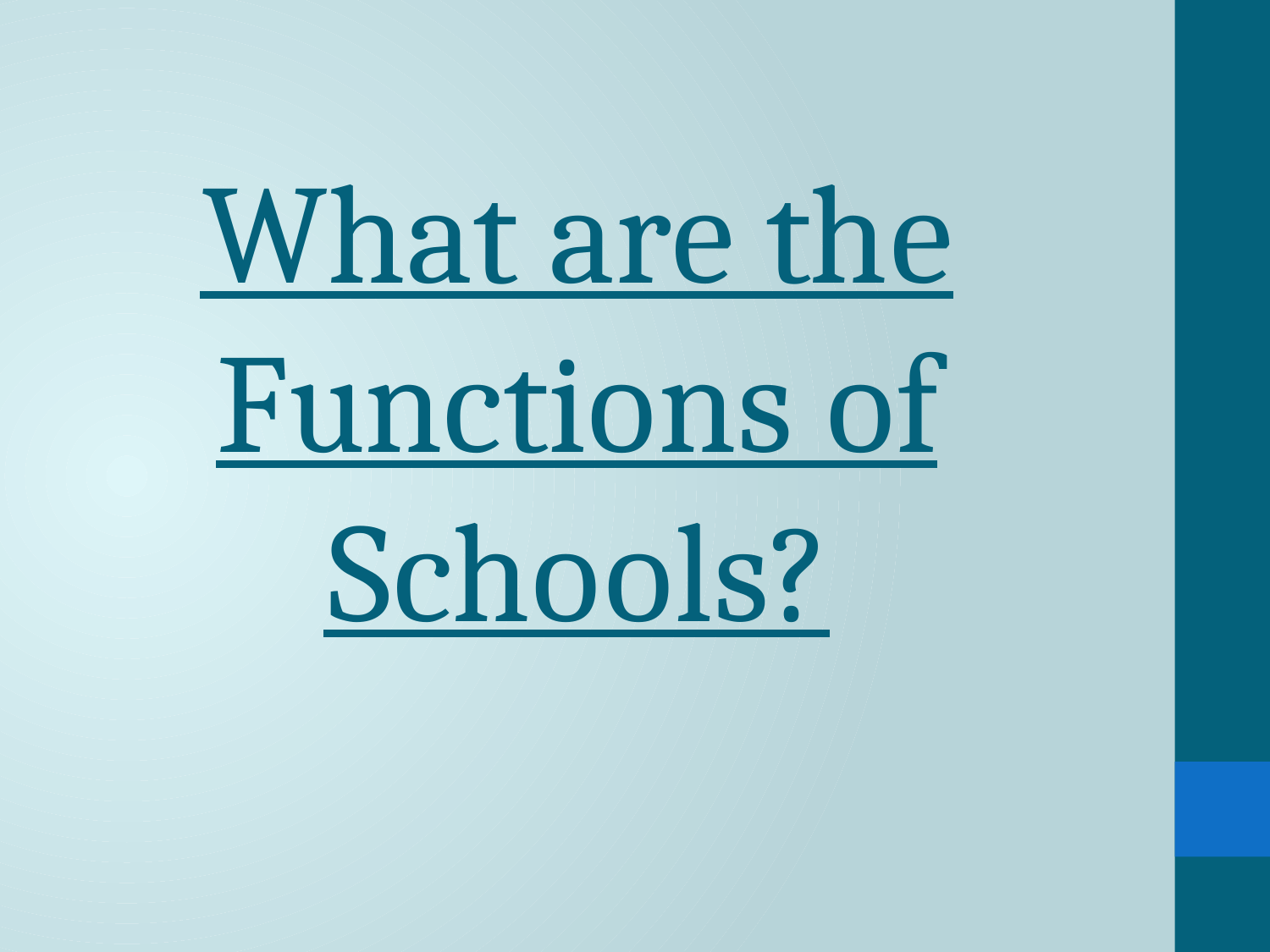

# What are the Functions of Schools?